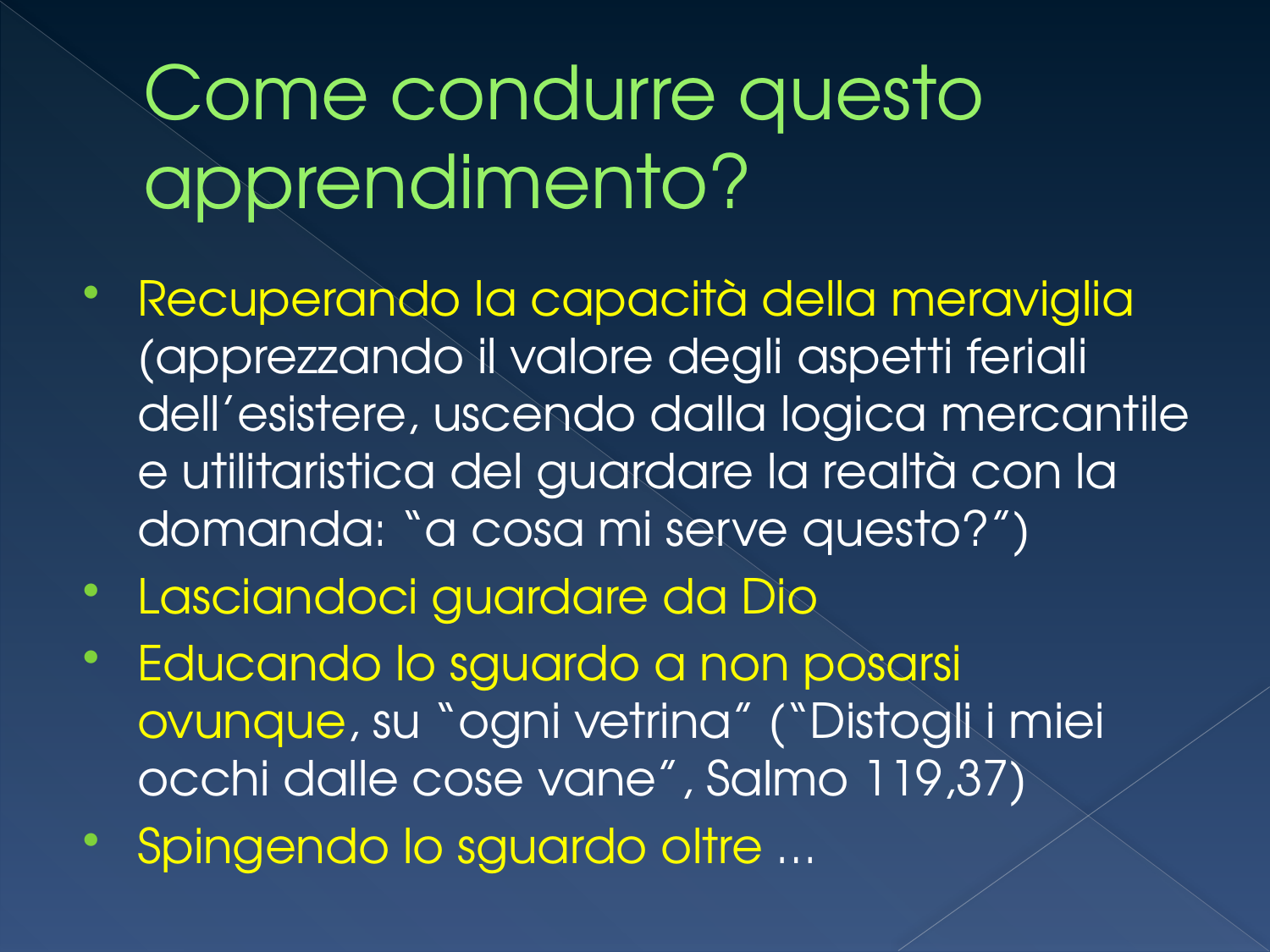

# Come condurre questo apprendimento?
Recuperando la capacità della meraviglia (apprezzando il valore degli aspetti feriali dell’esistere, uscendo dalla logica mercantile e utilitaristica del guardare la realtà con la domanda: “a cosa mi serve questo?”)
Lasciandoci guardare da Dio
Educando lo sguardo a non posarsi ovunque, su “ogni vetrina” (“Distogli i miei occhi dalle cose vane”, Salmo 119,37)
Spingendo lo sguardo oltre …